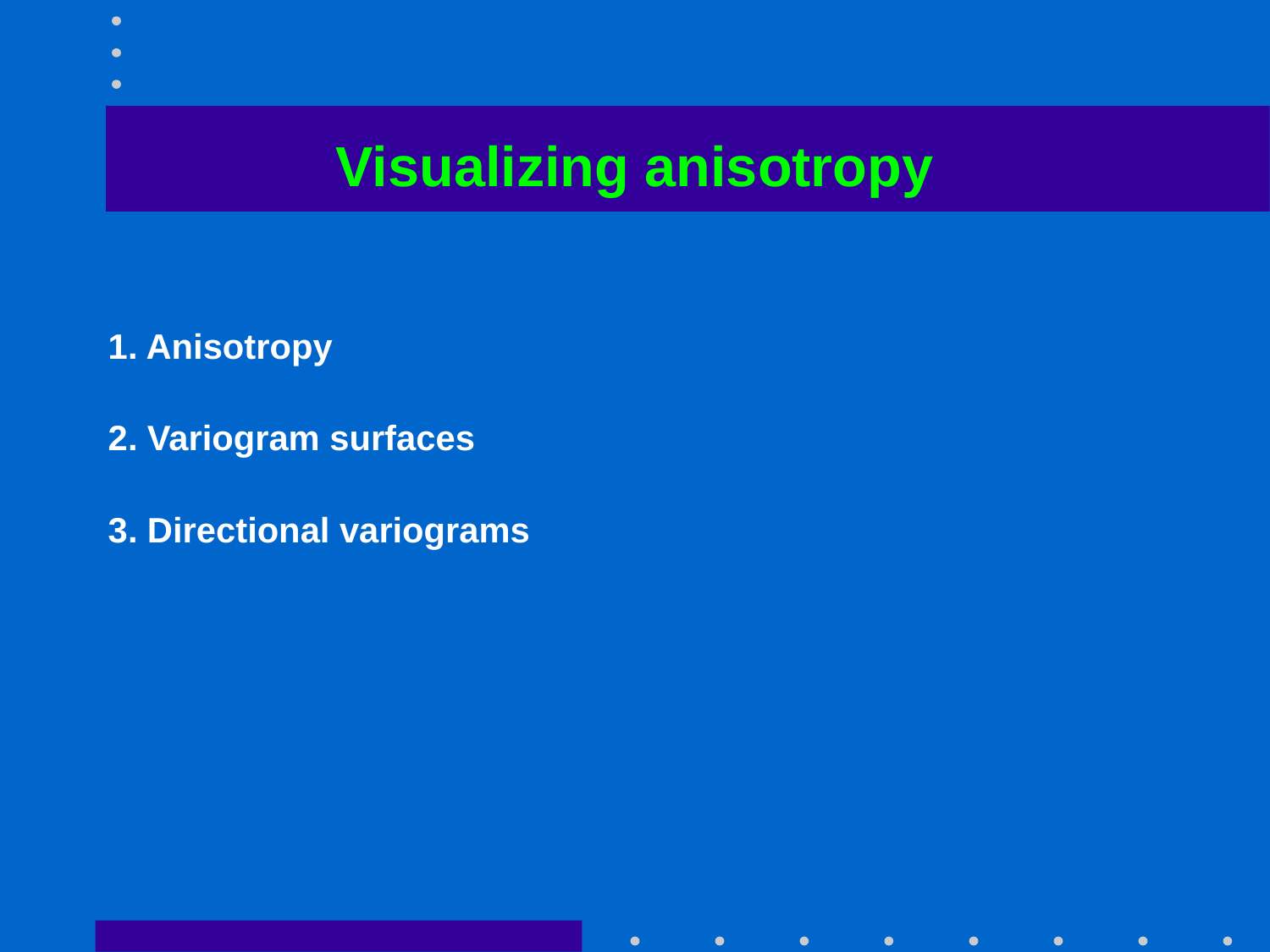

# Visualizing anisotropy
1. Anisotropy
2. Variogram surfaces
3. Directional variograms